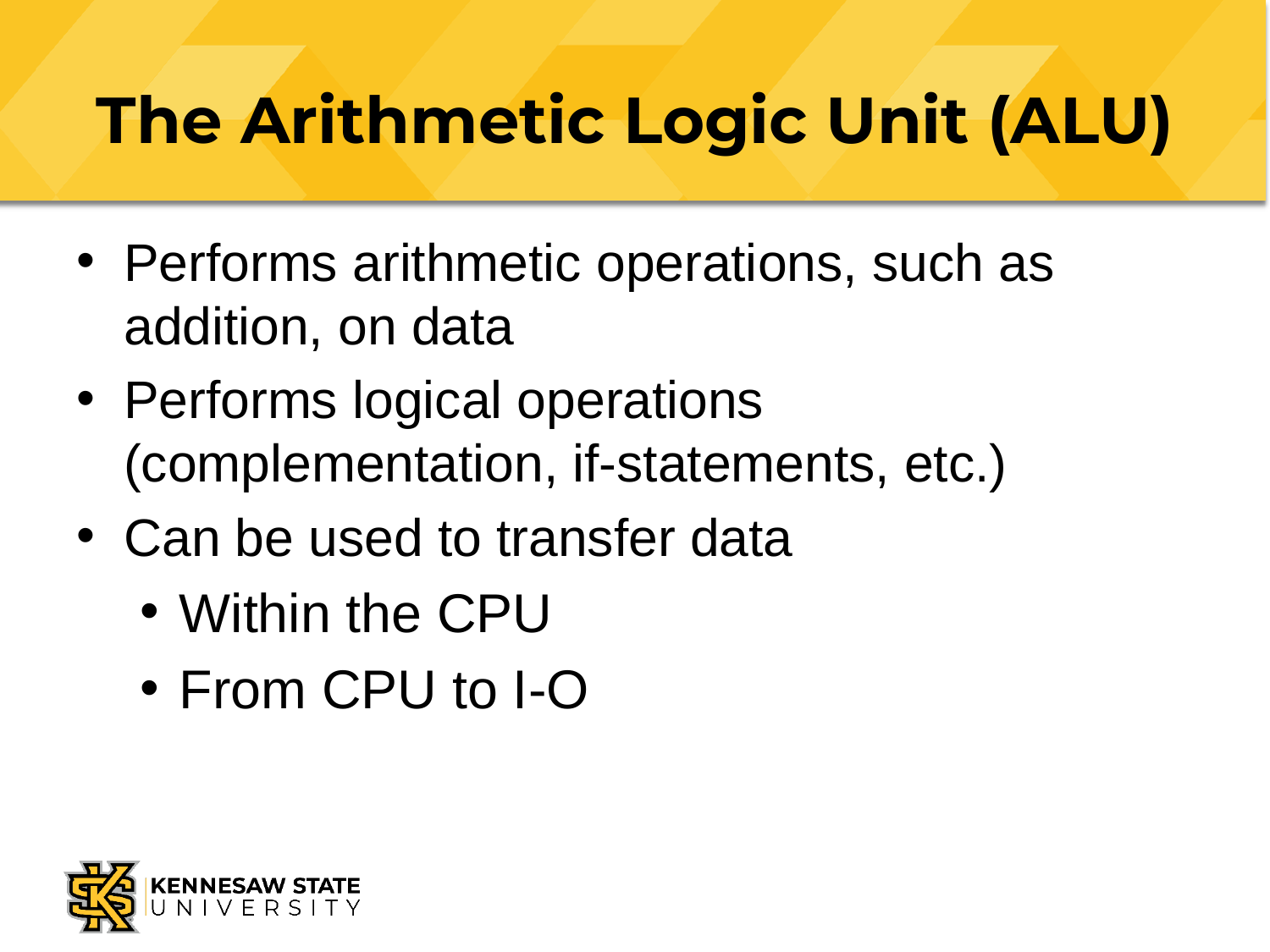

# The Arithmetic Logic Unit (ALU)
Performs arithmetic operations, such as addition, on data
Performs logical operations (complementation, if-statements, etc.)
Can be used to transfer data
Within the CPU
From CPU to I-O